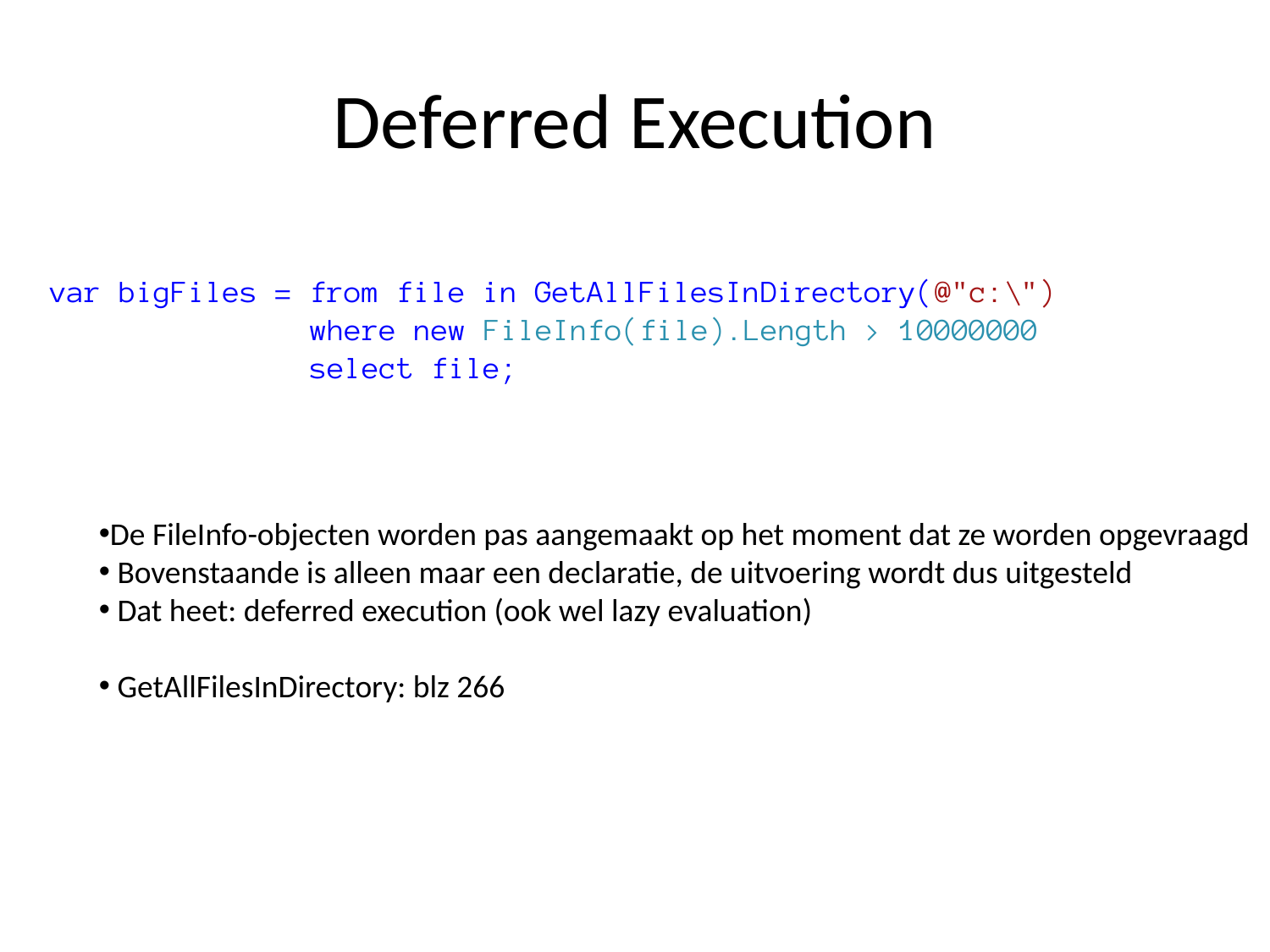

# Deferred Execution
var bigFiles = from file in GetAllFilesInDirectory(@"c:\")
               where new FileInfo(file).Length > 10000000
               select file;

De FileInfo-objecten worden pas aangemaakt op het moment dat ze worden opgevraagd
 Bovenstaande is alleen maar een declaratie, de uitvoering wordt dus uitgesteld
 Dat heet: deferred execution (ook wel lazy evaluation)

 GetAllFilesInDirectory: blz 266